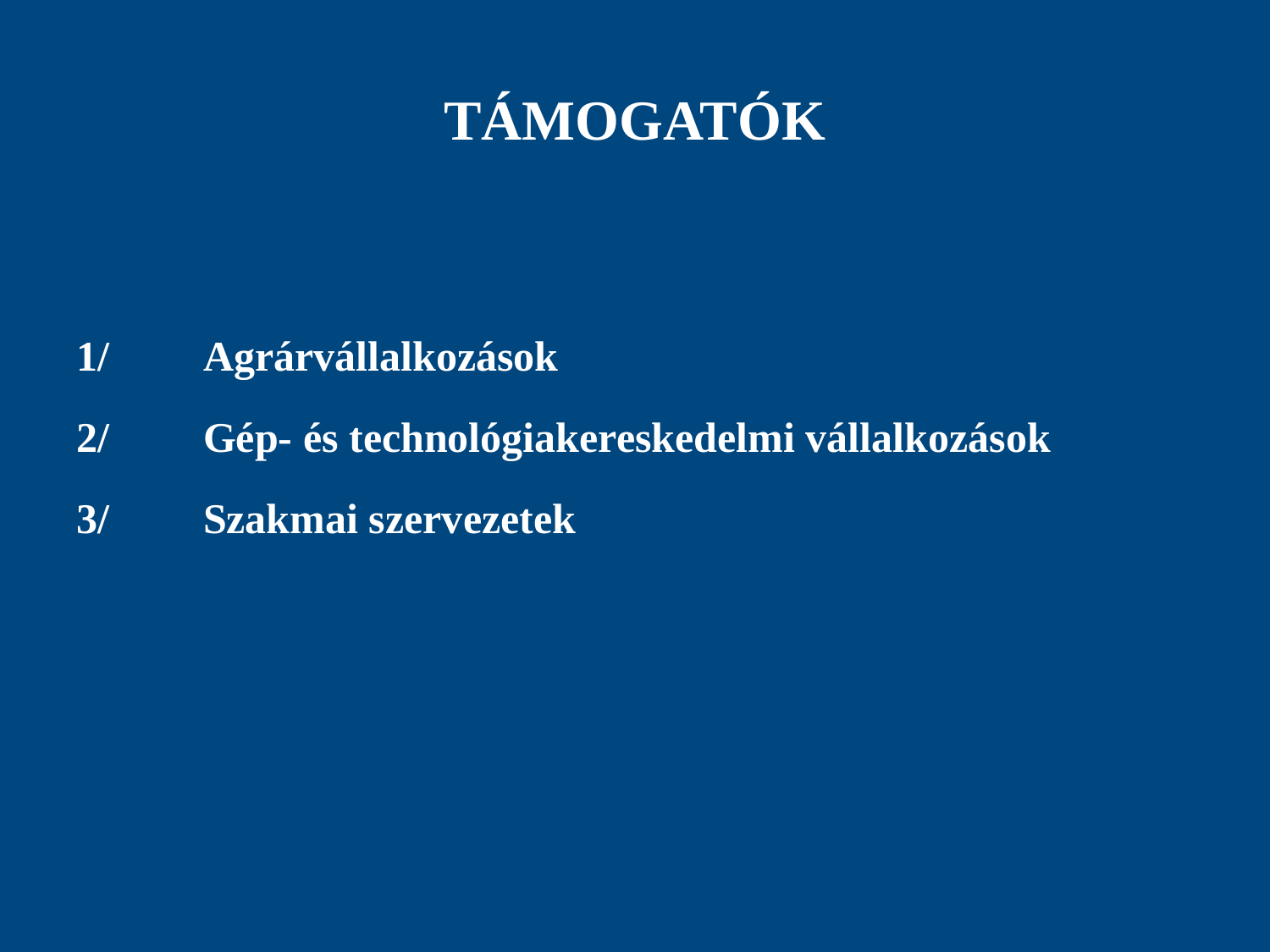

# TÁMOGATÓK

1/	Agrárvállalkozások

2/	Gép- és technológiakereskedelmi vállalkozások

3/	Szakmai szervezetek